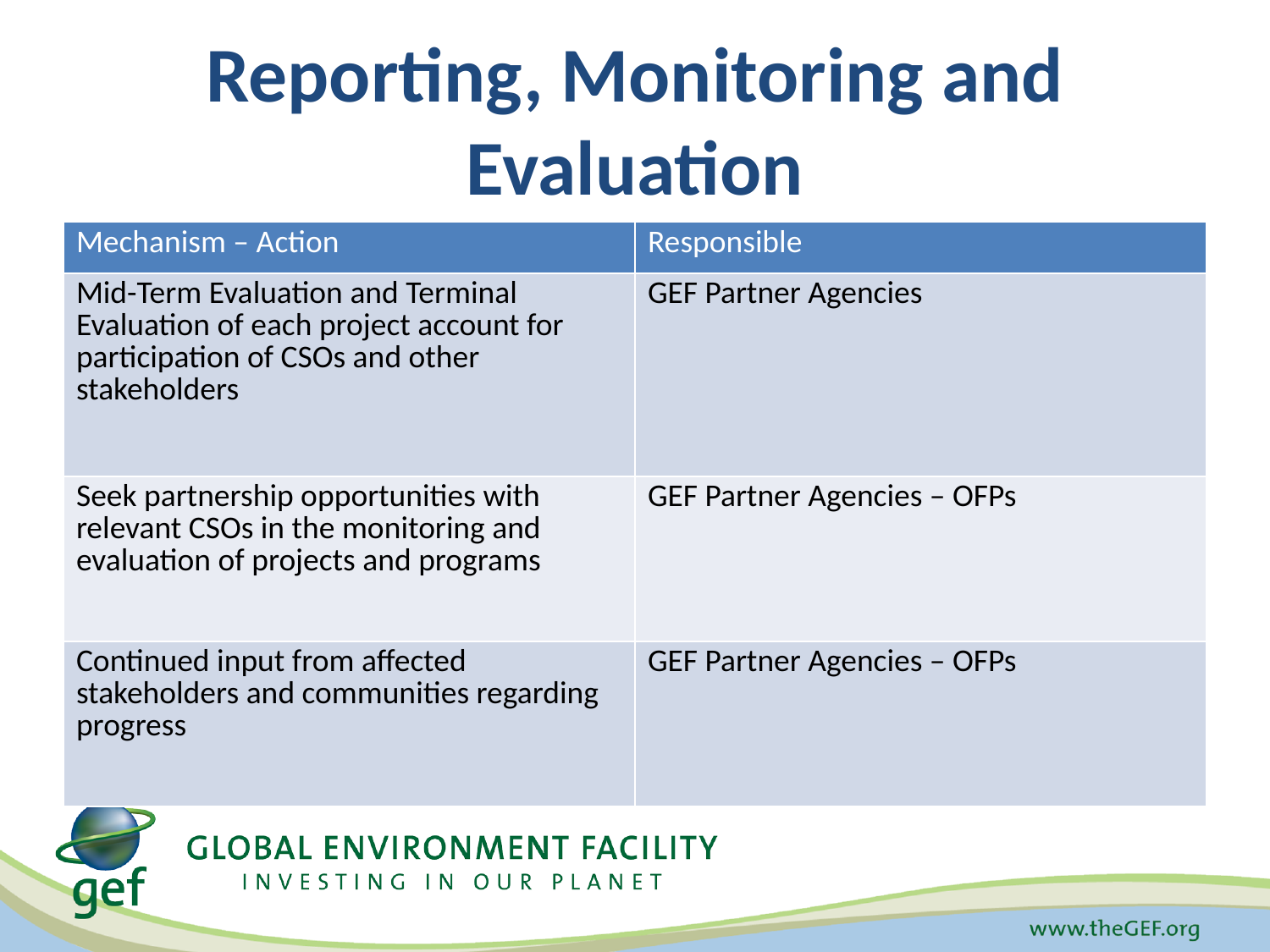

# Reporting, Monitoring and Evaluation
| Mechanism – Action | Responsible |
| --- | --- |
| Mid-Term Evaluation and Terminal Evaluation of each project account for participation of CSOs and other stakeholders | GEF Partner Agencies |
| Seek partnership opportunities with relevant CSOs in the monitoring and evaluation of projects and programs | GEF Partner Agencies – OFPs |
| Continued input from affected stakeholders and communities regarding progress | GEF Partner Agencies – OFPs |